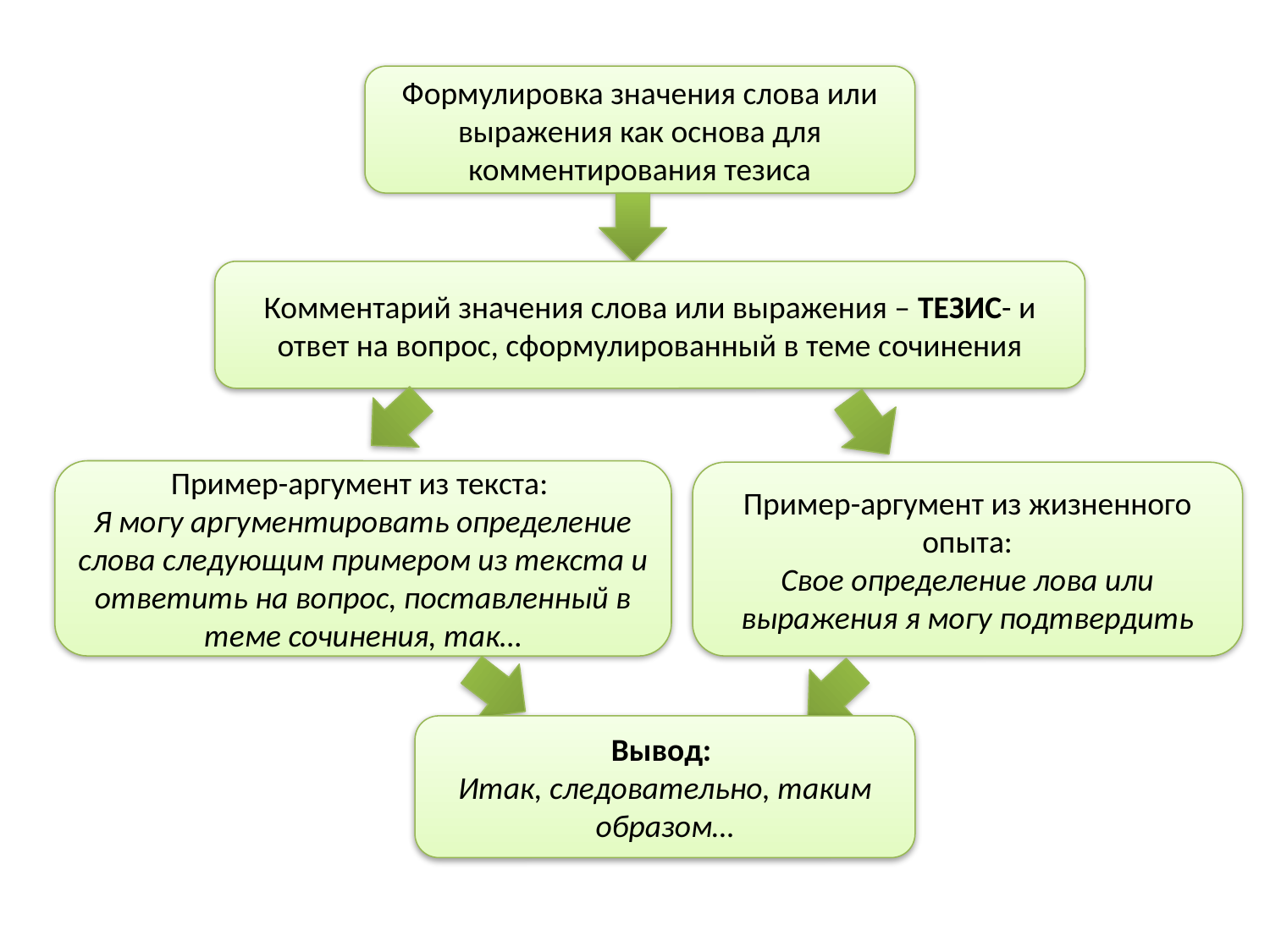

Формулировка значения слова или выражения как основа для комментирования тезиса

Комментарий значения слова или выражения – ТЕЗИС- и ответ на вопрос, сформулированный в теме сочинения

Пример-аргумент из текста:
Я могу аргументировать определение слова следующим примером из текста и ответить на вопрос, поставленный в теме сочинения, так…
Пример-аргумент из жизненного опыта:
Свое определение лова или выражения я могу подтвердить

Вывод:
Итак, следовательно, таким образом…